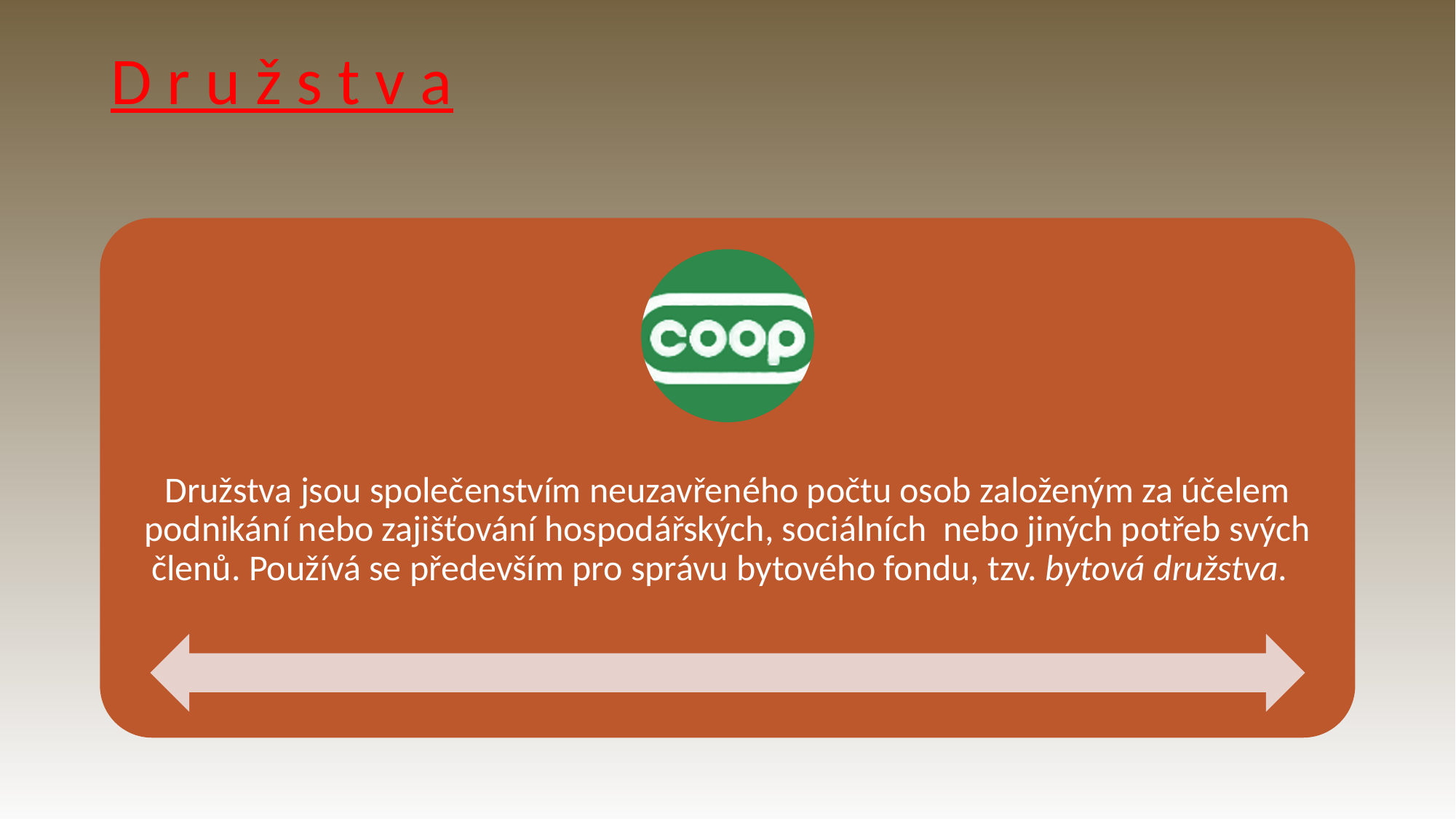

# D r u ž s t v a
Družstva jsou společenstvím neuzavřeného počtu osob založeným za účelem podnikání nebo zajišťování hospodářských, sociálních  nebo jiných potřeb svých členů. Používá se především pro správu bytového fondu, tzv. bytová družstva.